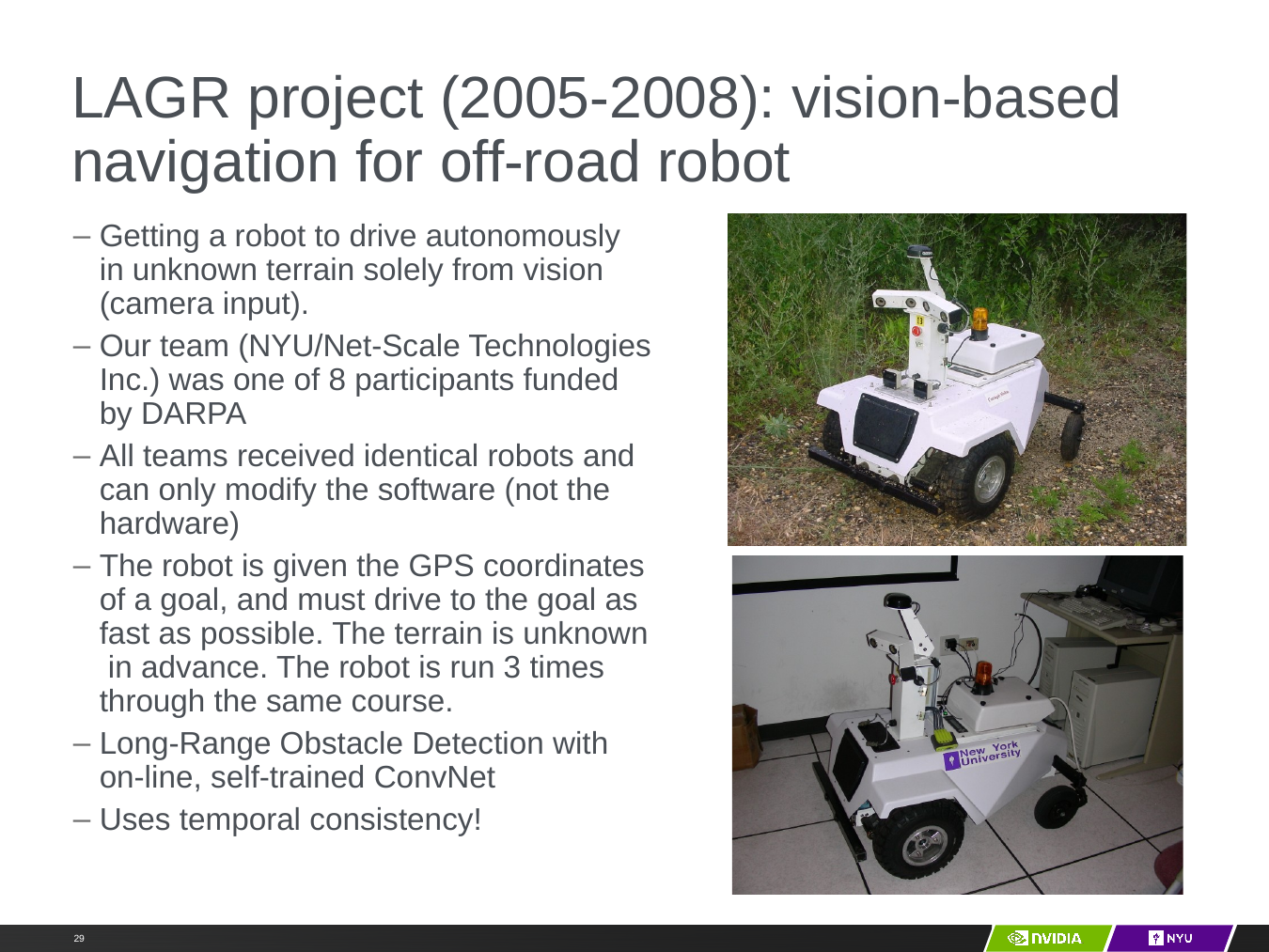

# LAGR project (2005-2008): vision-based navigation for off-road robot
Y LeCun
Getting a robot to drive autonomously  in unknown terrain solely from vision  (camera input).
Our team (NYU/Net-Scale Technologies Inc.) was one of 8 participants funded  by DARPA
All teams received identical robots and  can only modify the software (not the  hardware)
The robot is given the GPS coordinates  of a goal, and must drive to the goal as  fast as possible. The terrain is unknown  in advance. The robot is run 3 times  through the same course.
Long-Range Obstacle Detection with on-line, self-trained ConvNet
Uses temporal consistency!